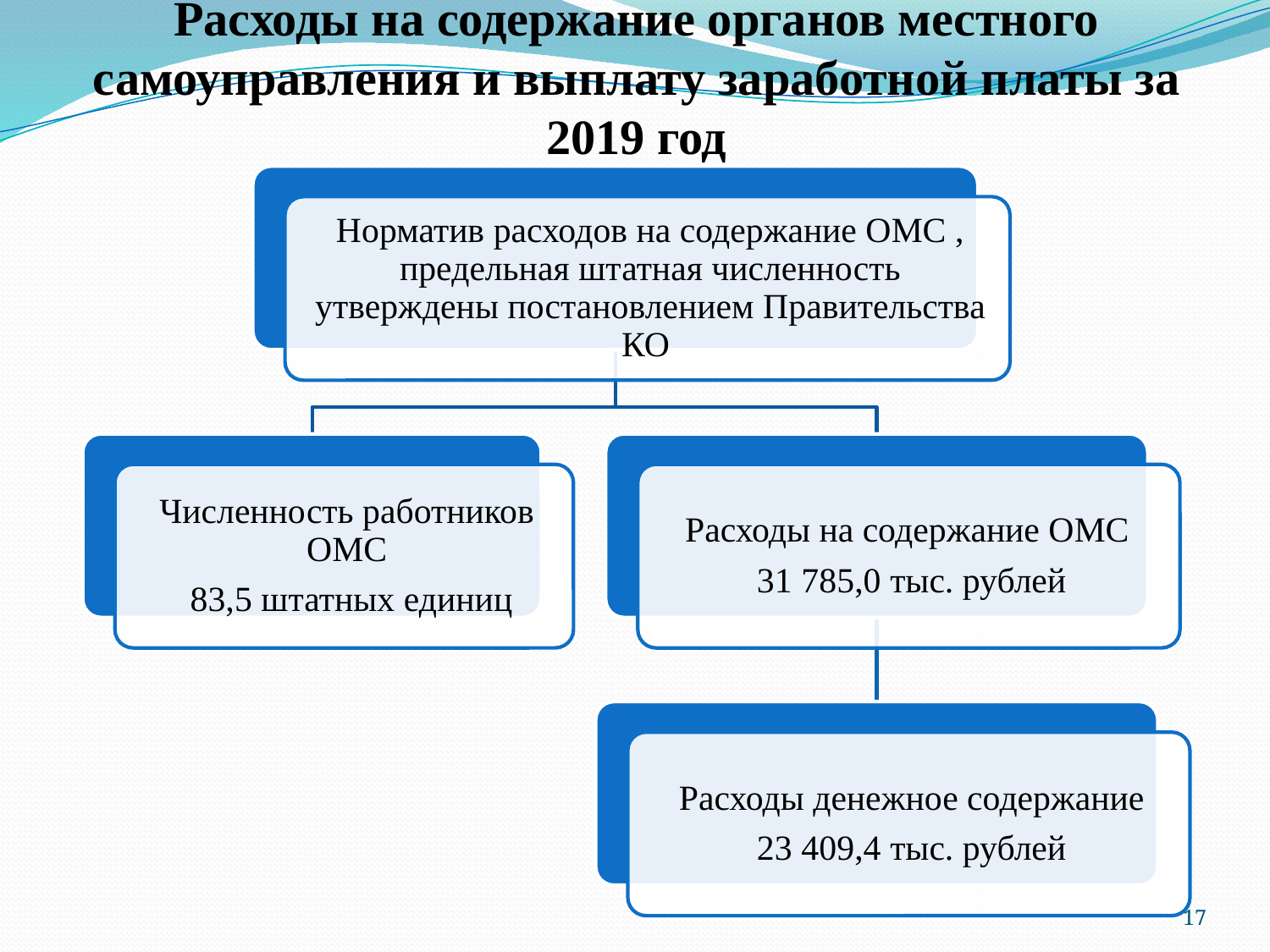

# Расходы на содержание органов местного самоуправления и выплату заработной платы за 2019 год
Норматив расходов на содержание ОМС , предельная штатная численность утверждены постановлением Правительства КО
Численность работников ОМС
 83,5 штатных единиц
Расходы на содержание ОМС
31 785,0 тыс. рублей
Расходы денежное содержание
23 409,4 тыс. рублей
17